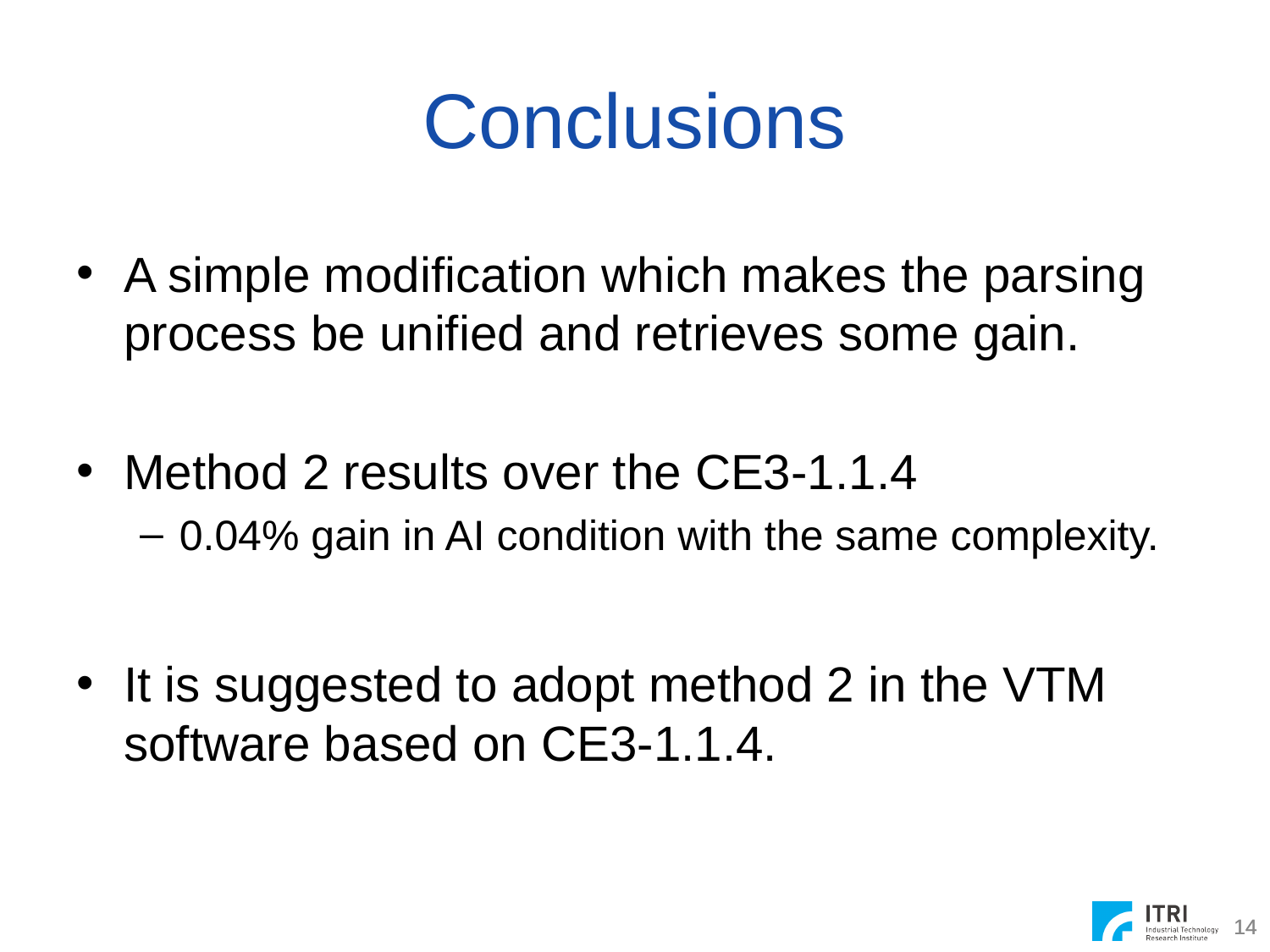

# Conclusions
A simple modification which makes the parsing process be unified and retrieves some gain.

Method 2 results over the CE3-1.1.4
0.04% gain in AI condition with the same complexity.

It is suggested to adopt method 2 in the VTM software based on CE3-1.1.4.

14